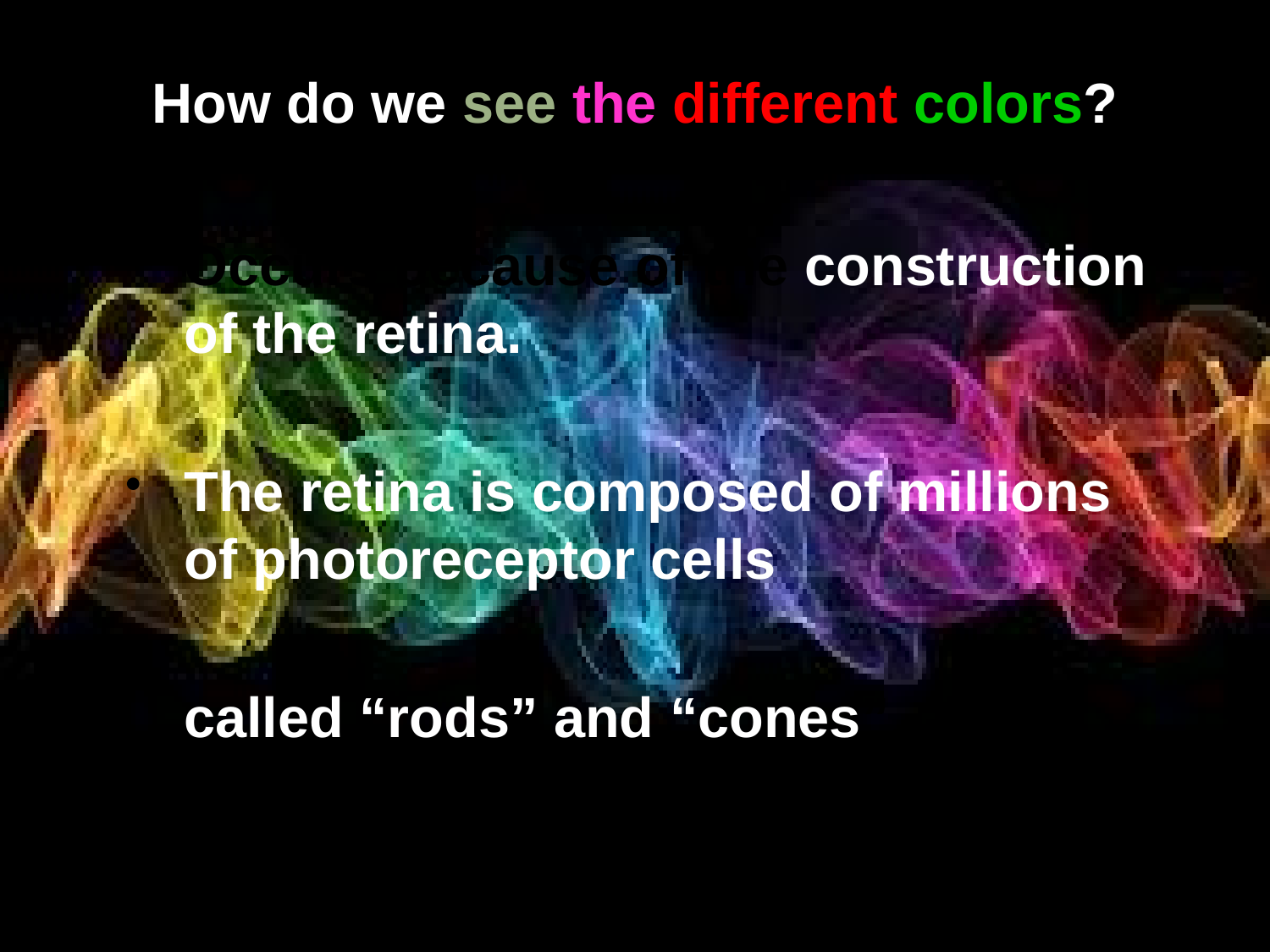

# How do we see the different colors?

Occurs because of the construction of the retina.

The retina is composed of millions of photoreceptor cells

	called “rods” and “cones”.